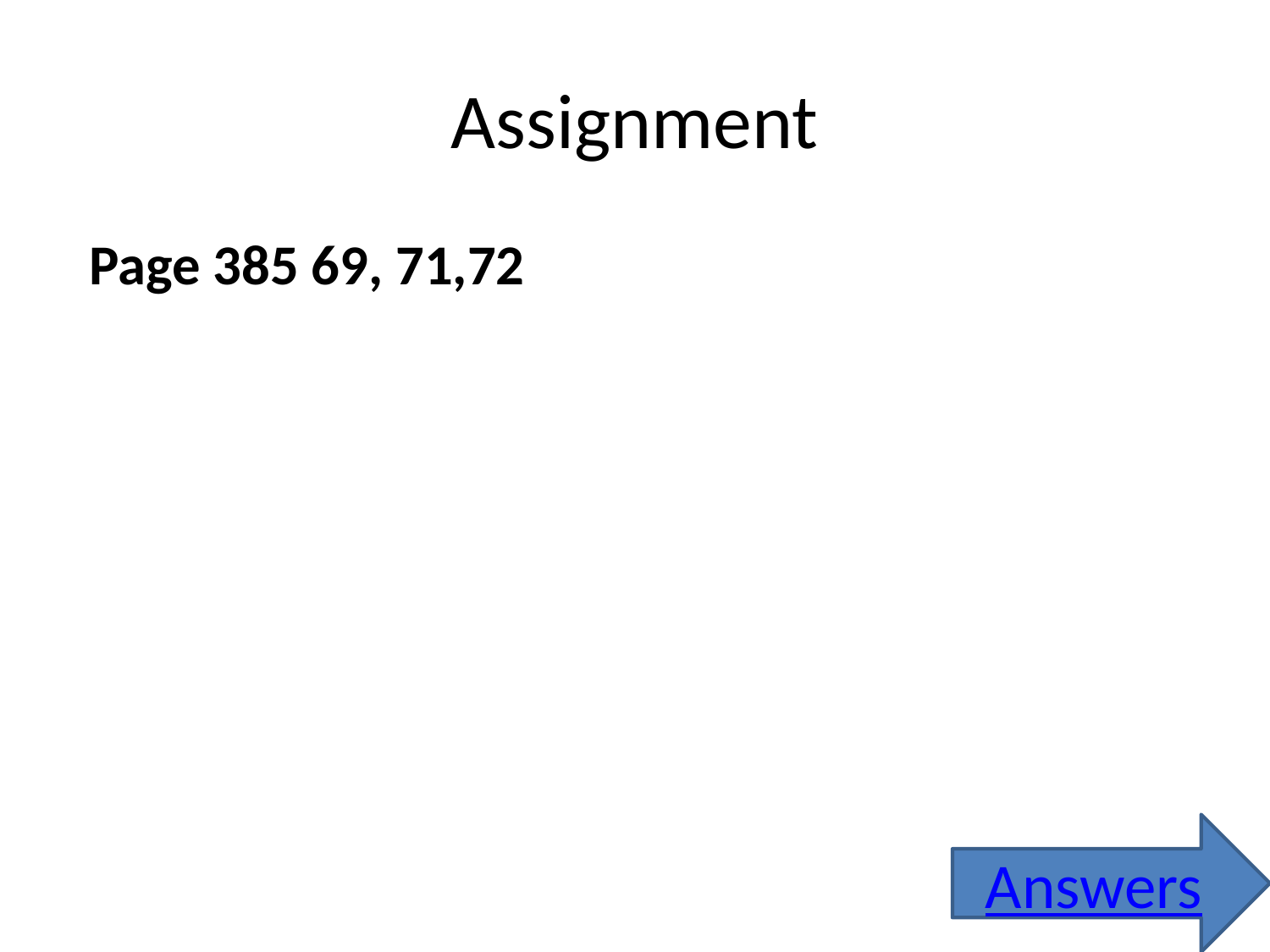

# Assignment
 Page 385 69, 71,72

Answers